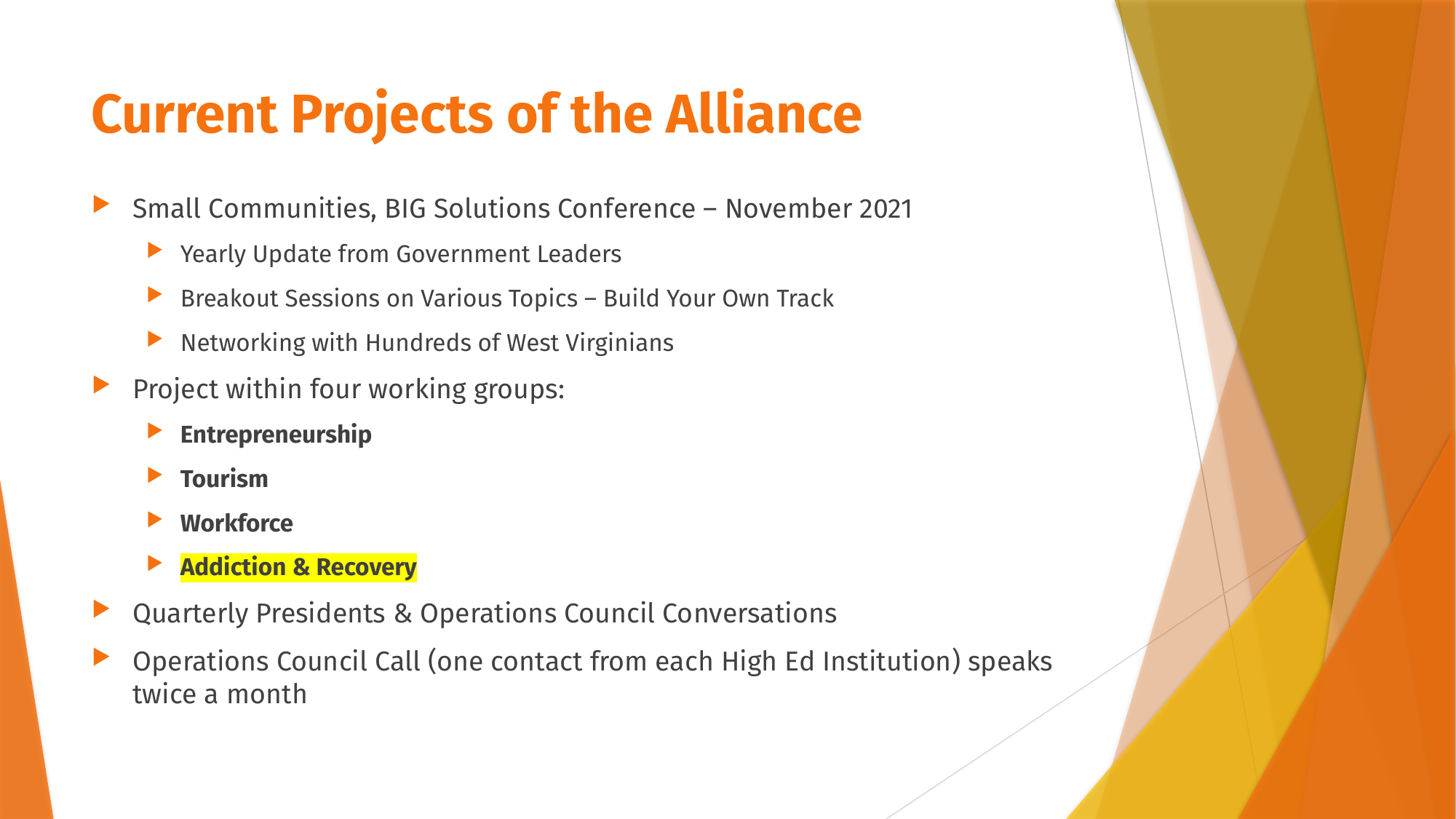

Current Projects of the Alliance
Small Communities, BIG Solutions Conference – November 2021
Yearly Update from Government Leaders
Breakout Sessions on Various Topics – Build Your Own Track
Networking with Hundreds of West Virginians
Project within four working groups:
Entrepreneurship
Tourism
Workforce
Addiction & Recovery
Quarterly Presidents & Operations Council Conversations
Operations Council Call (one contact from each High Ed Institution) speaks twice a month